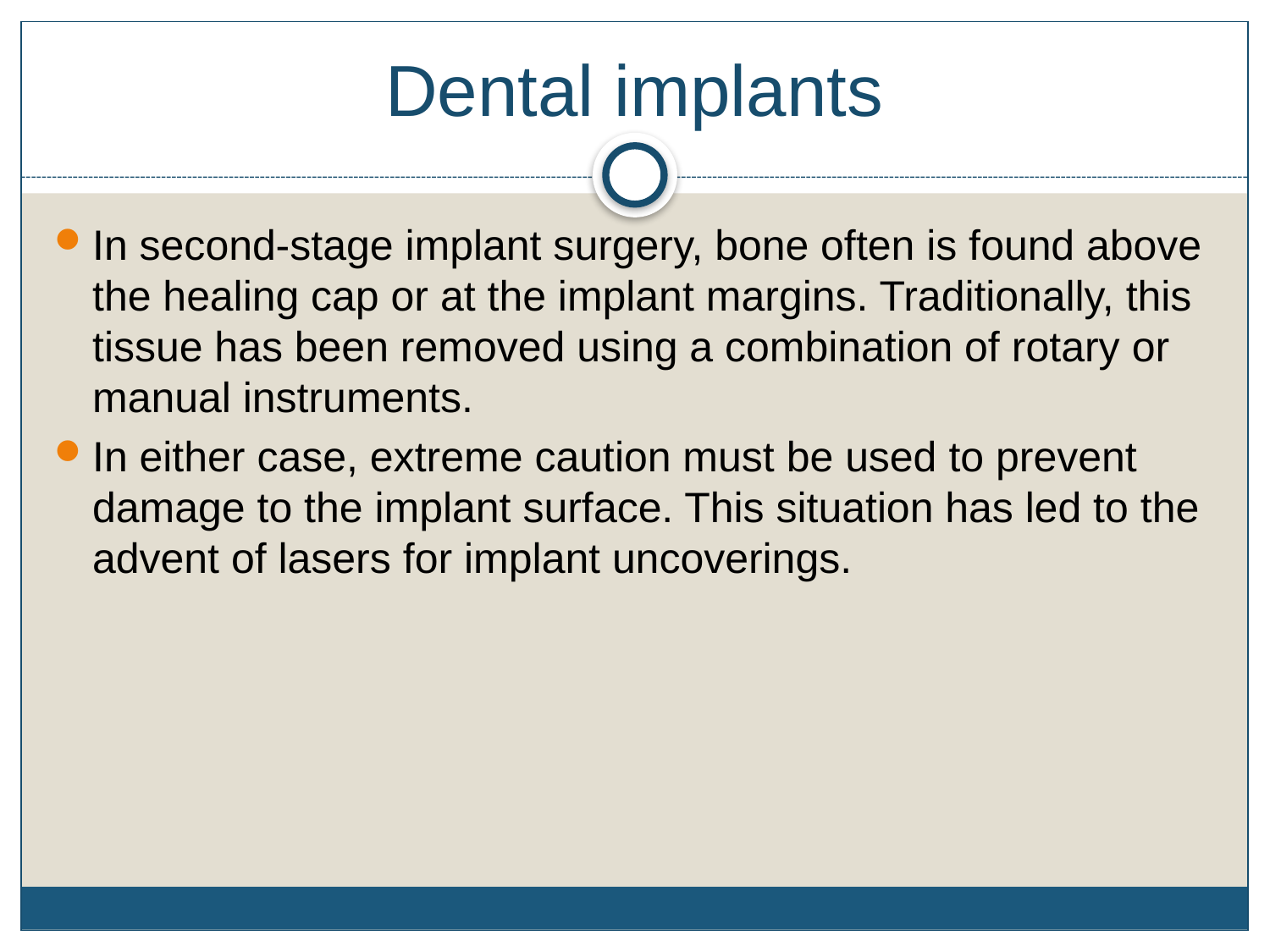

# Dental implants
In second-stage implant surgery, bone often is found above the healing cap or at the implant margins. Traditionally, this tissue has been removed using a combination of rotary or manual instruments.
In either case, extreme caution must be used to prevent damage to the implant surface. This situation has led to the advent of lasers for implant uncoverings.